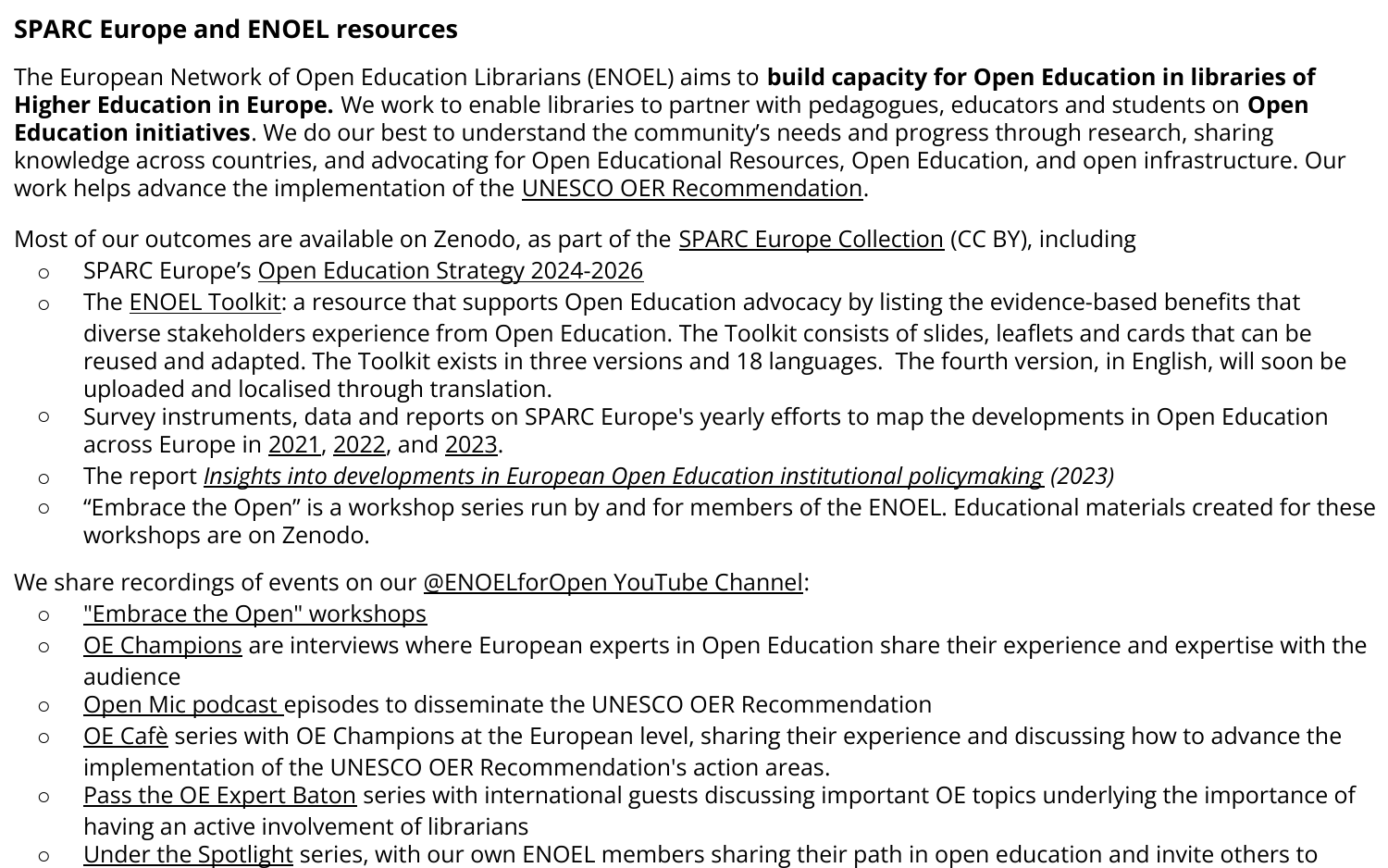

SPARC Europe and ENOEL resources
The European Network of Open Education Librarians (ENOEL) aims to build capacity for Open Education in libraries of Higher Education in Europe. We work to enable libraries to partner with pedagogues, educators and students on Open Education initiatives. We do our best to understand the community’s needs and progress through research, sharing knowledge across countries, and advocating for Open Educational Resources, Open Education, and open infrastructure. Our work helps advance the implementation of the UNESCO OER Recommendation.
Most of our outcomes are available on Zenodo, as part of the SPARC Europe Collection (CC BY), including
SPARC Europe’s Open Education Strategy 2024-2026
The ENOEL Toolkit: a resource that supports Open Education advocacy by listing the evidence-based benefits that diverse stakeholders experience from Open Education. The Toolkit consists of slides, leaflets and cards that can be reused and adapted. The Toolkit exists in three versions and 18 languages.  The fourth version, in English, will soon be uploaded and localised through translation.
Survey instruments, data and reports on SPARC Europe's yearly efforts to map the developments in Open Education across Europe in 2021, 2022, and 2023.
The report Insights into developments in European Open Education institutional policymaking (2023)
“Embrace the Open” is a workshop series run by and for members of the ENOEL. Educational materials created for these workshops are on Zenodo.
We share recordings of events on our @ENOELforOpen YouTube Channel:
"Embrace the Open" workshops
OE Champions are interviews where European experts in Open Education share their experience and expertise with the audience
Open Mic podcast episodes to disseminate the UNESCO OER Recommendation
OE Cafè series with OE Champions at the European level, sharing their experience and discussing how to advance the implementation of the UNESCO OER Recommendation's action areas.
Pass the OE Expert Baton series with international guests discussing important OE topics underlying the importance of having an active involvement of librarians
Under the Spotlight series, with our own ENOEL members sharing their path in open education and invite others to discuss starting from their experience.